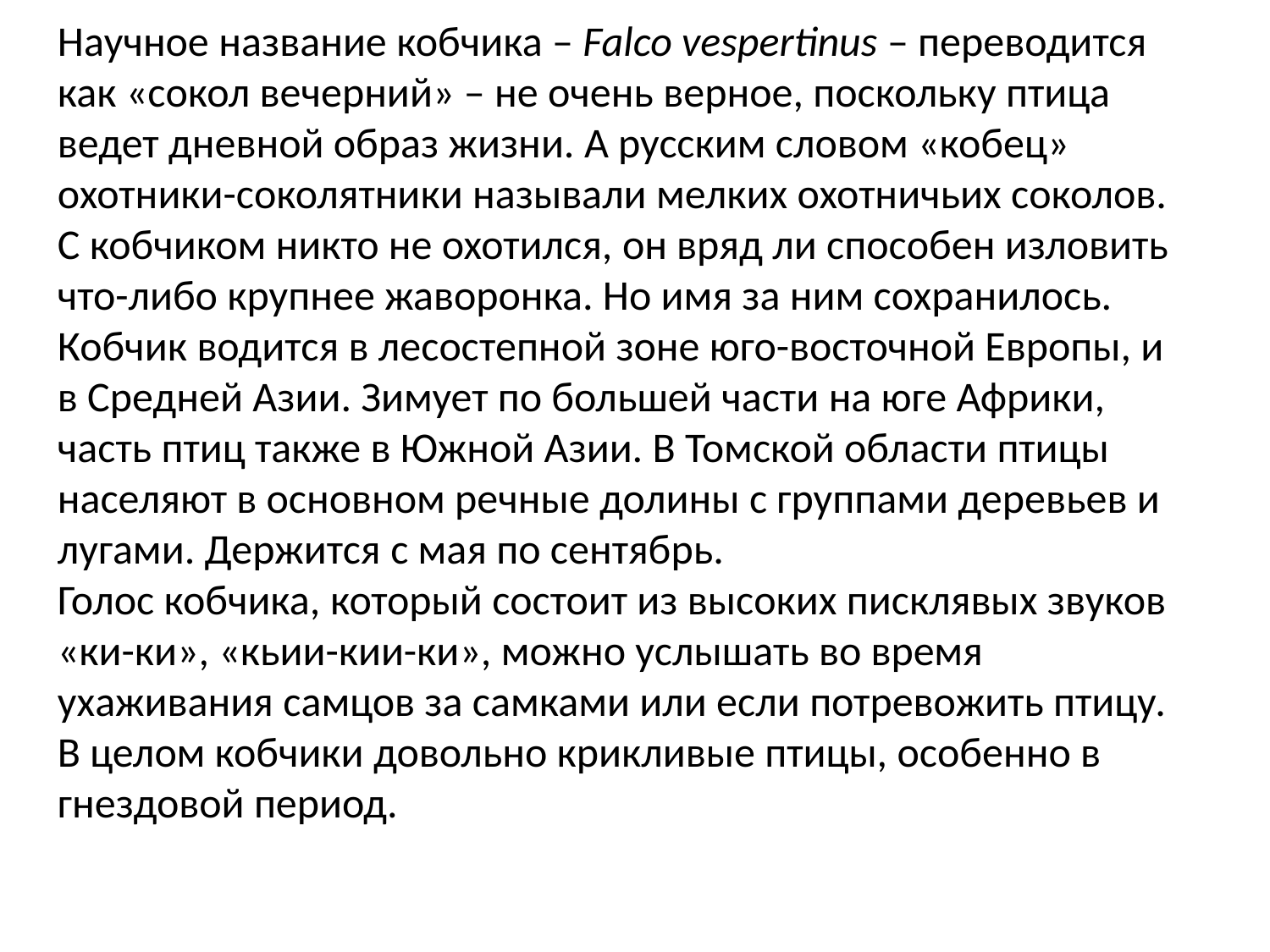

Научное название кобчика – Falco vespertinus – переводится как «сокол вечерний» – не очень верное, поскольку птица ведет дневной образ жизни. А русским словом «кобец» охотники-соколятники называли мелких охотничьих соколов. С кобчиком никто не охотился, он вряд ли способен изловить что-либо крупнее жаворонка. Но имя за ним сохранилось.
Кобчик водится в лесостепной зоне юго-восточной Европы, и в Средней Азии. Зимует по большей части на юге Африки, часть птиц также в Южной Азии. В Томской области птицы населяют в основном речные долины с группами деревьев и лугами. Держится с мая по сентябрь.
Голос кобчика, который состоит из высоких писклявых звуков «ки-ки», «кьии-кии-ки», можно услышать во время ухаживания самцов за самками или если потревожить птицу. В целом кобчики довольно крикливые птицы, особенно в гнездовой период.